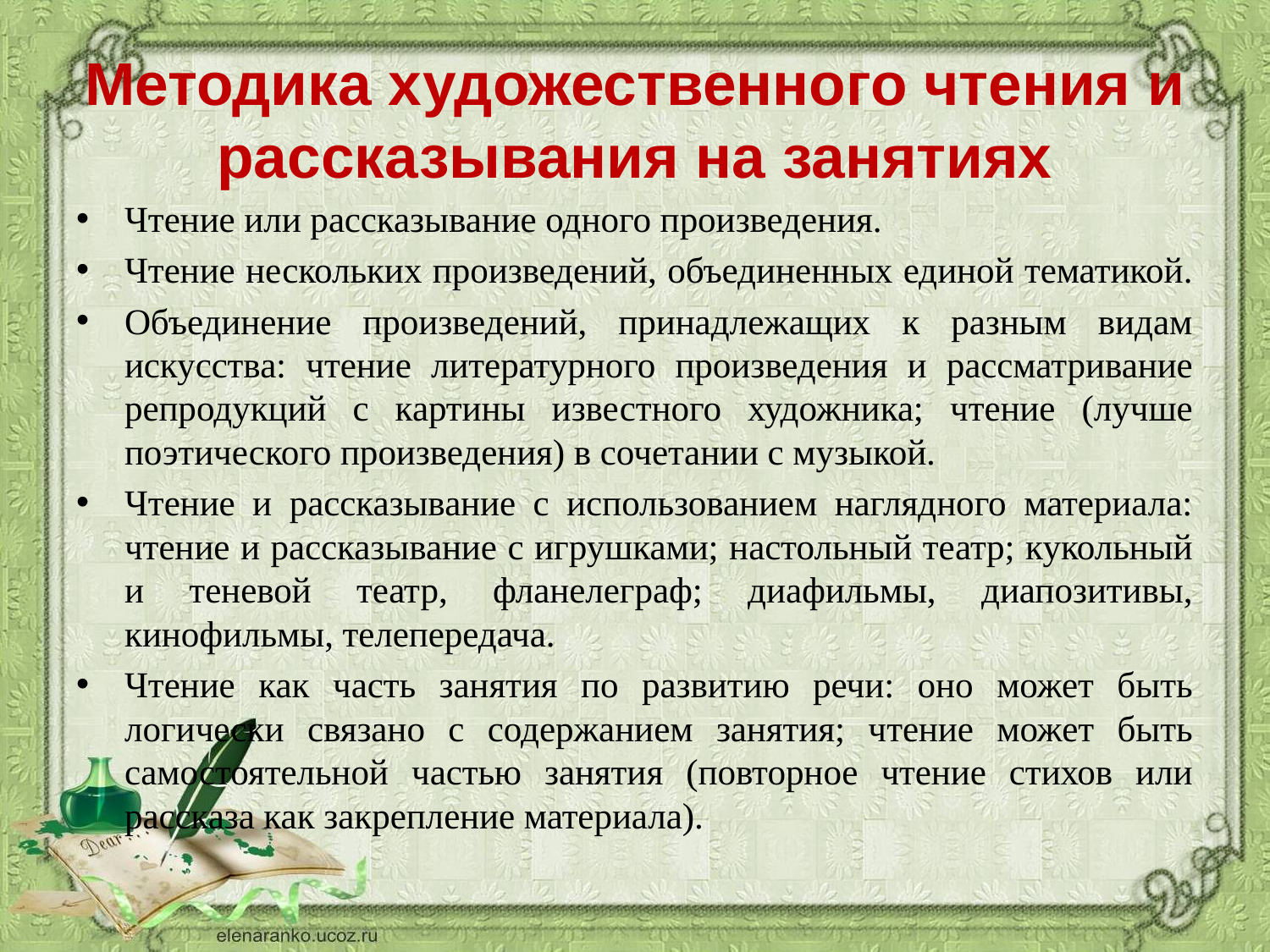

# Методика художественного чтения и рассказывания на занятиях

Чтение или рассказывание одного произведения.
Чтение нескольких произведений, объединенных единой тематикой.
Объединение произведений, принадлежащих к разным видам искусства: чтение литературного произведения и рассматривание репродукций с картины известного художника; чтение (лучше поэтического произведения) в сочетании с музыкой.
Чтение и рассказывание с использованием наглядного материала: чтение и рассказывание с игрушками; настольный театр; кукольный и теневой театр, фланелеграф; диафильмы, диапозитивы, кинофильмы, телепередача.
Чтение как часть занятия по развитию речи: оно может быть логически связано с содержанием занятия; чтение может быть самостоятельной частью занятия (повторное чтение стихов или рассказа как закрепление материала).